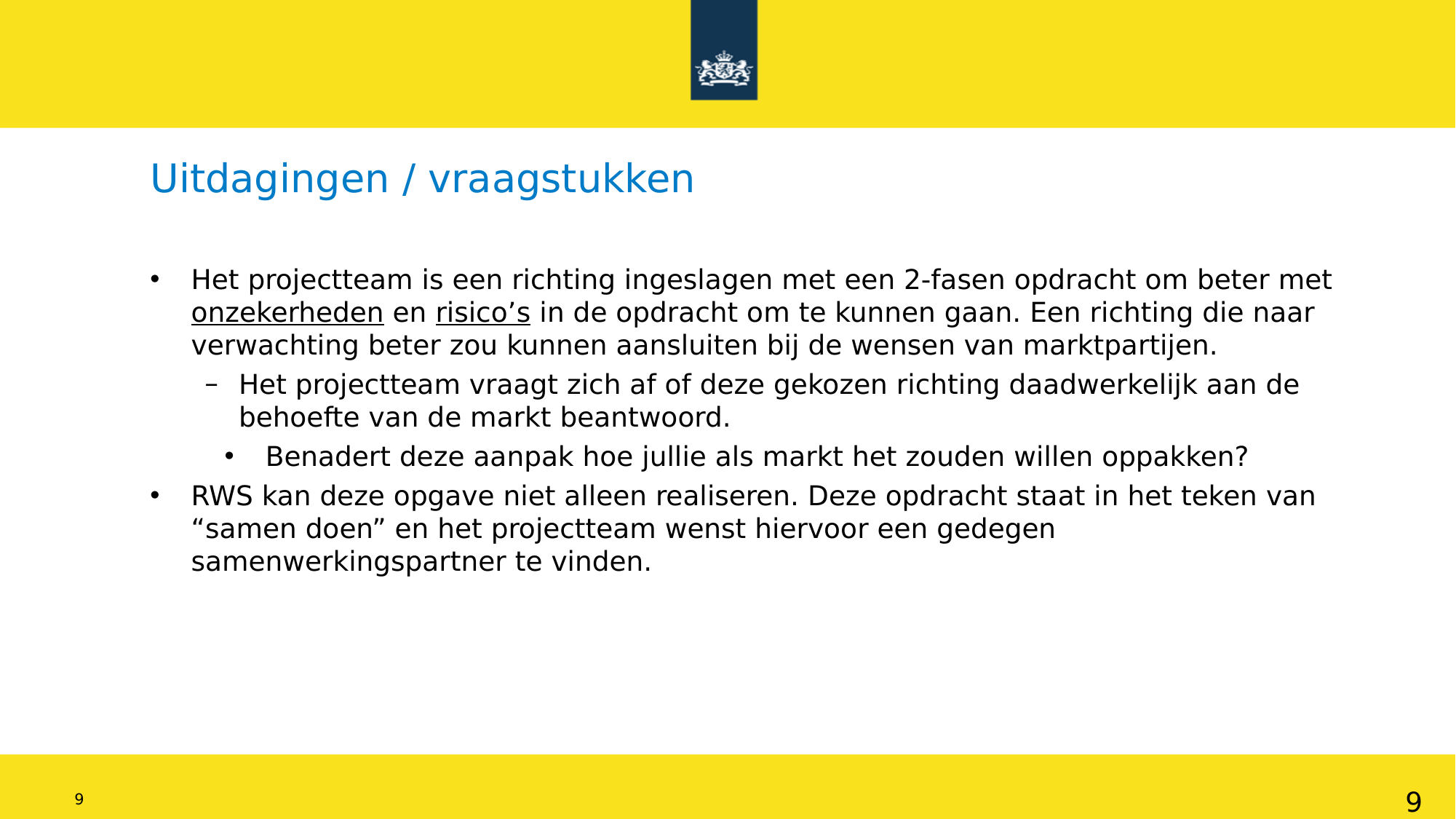

Uitdagingen / vraagstukken
Het projectteam is een richting ingeslagen met een 2-fasen opdracht om beter met onzekerheden en risico’s in de opdracht om te kunnen gaan. Een richting die naar verwachting beter zou kunnen aansluiten bij de wensen van marktpartijen.
Het projectteam vraagt zich af of deze gekozen richting daadwerkelijk aan de behoefte van de markt beantwoord.
Benadert deze aanpak hoe jullie als markt het zouden willen oppakken?
RWS kan deze opgave niet alleen realiseren. Deze opdracht staat in het teken van “samen doen” en het projectteam wenst hiervoor een gedegen samenwerkingspartner te vinden.
9